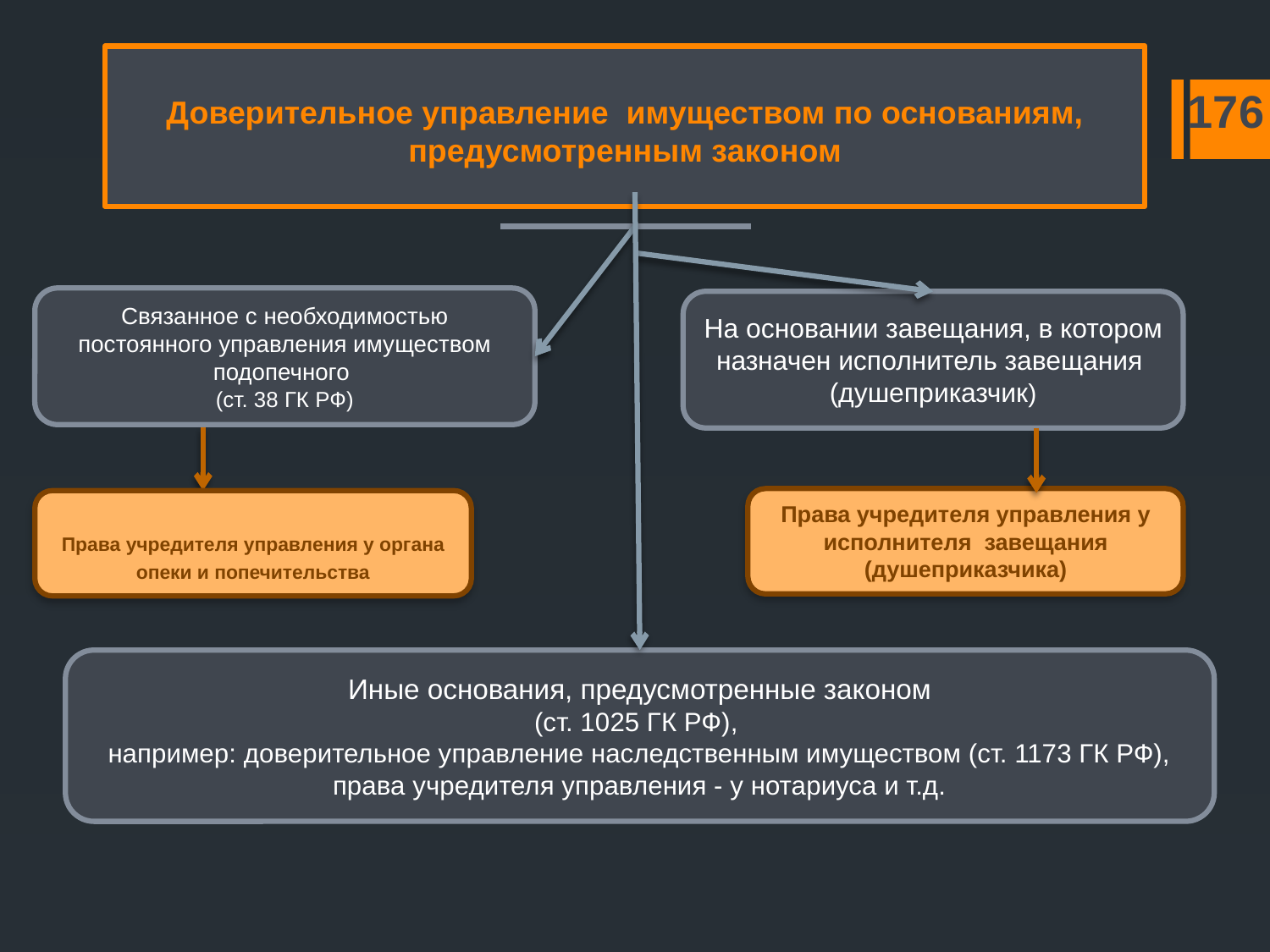

Доверительное управление  имуществом по основаниям, предусмотренным законом

176
Связанное с необходимостью постоянного управления имуществом подопечного
(ст. 38 ГК РФ)
На основании завещания, в котором назначен исполнитель завещания
(душеприказчик)

Права учредителя управления у исполнителя  завещания (душеприказчика)

Права учредителя управления у органа опеки и попечительства

Иные основания, предусмотренные законом
(ст. 1025 ГК РФ),
например: доверительное управление наследственным имуществом (ст. 1173 ГК РФ), права учредителя управления - у нотариуса и т.д.